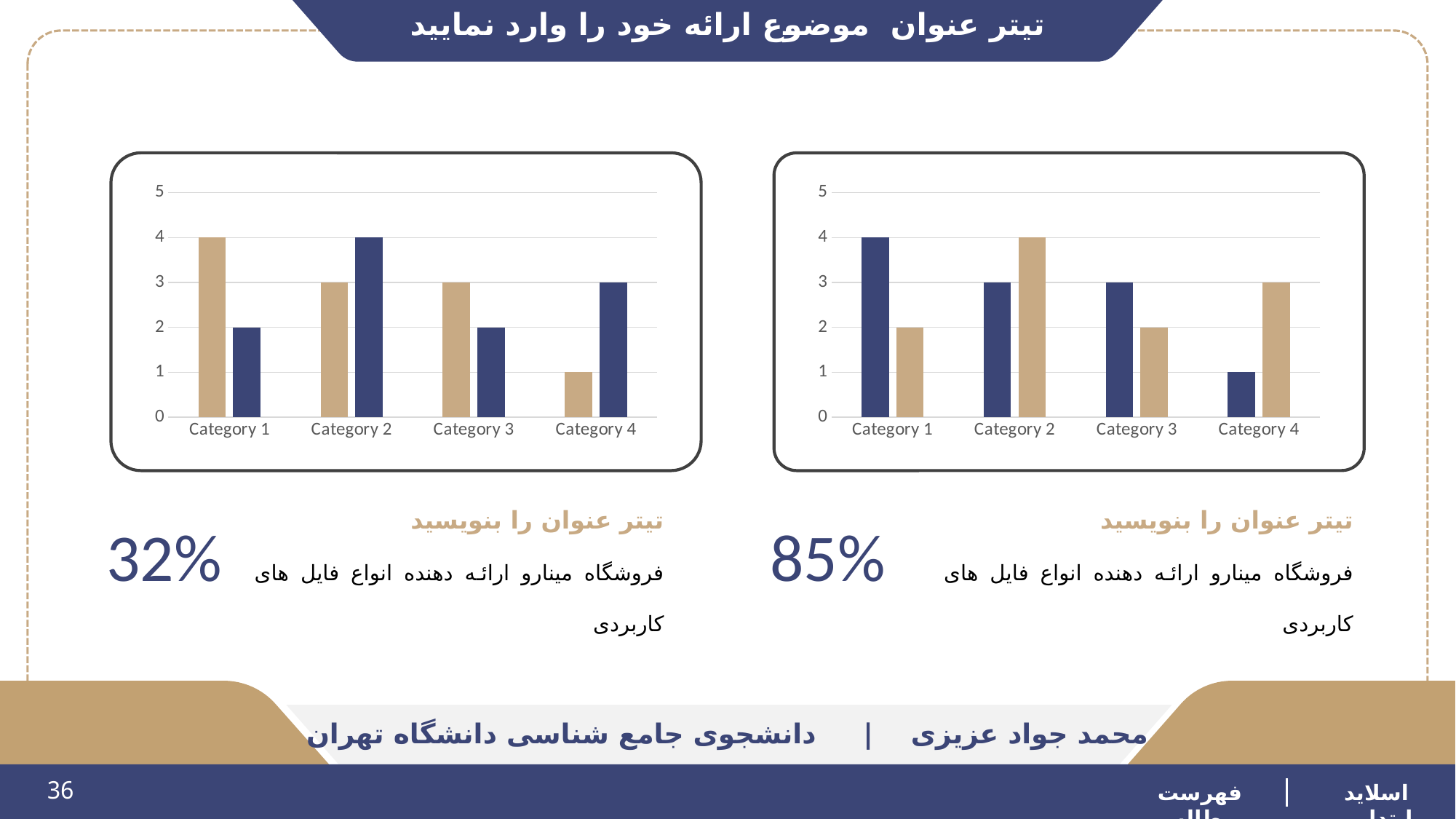

تیتر عنوان  موضوع ارائه خود را وارد نمایید

### Chart

| Category | Series 1 | Series 2 |
|---|---|---|
| Category 1 | 4.0 | 2.0 |
| Category 2 | 3.0 | 4.0 |
| Category 3 | 3.0 | 2.0 |
| Category 4 | 1.0 | 3.0 |

### Chart

| Category | Series 1 | Series 2 |
|---|---|---|
| Category 1 | 4.0 | 2.0 |
| Category 2 | 3.0 | 4.0 |
| Category 3 | 3.0 | 2.0 |
| Category 4 | 1.0 | 3.0 |
تیتر عنوان را بنویسید
فروشگاه مینارو ارائه دهنده انواع فایل های کاربردی
تیتر عنوان را بنویسید
فروشگاه مینارو ارائه دهنده انواع فایل های کاربردی
32%
85%
محمد جواد عزیزی    |     دانشجوی جامع شناسی دانشگاه تهران
36